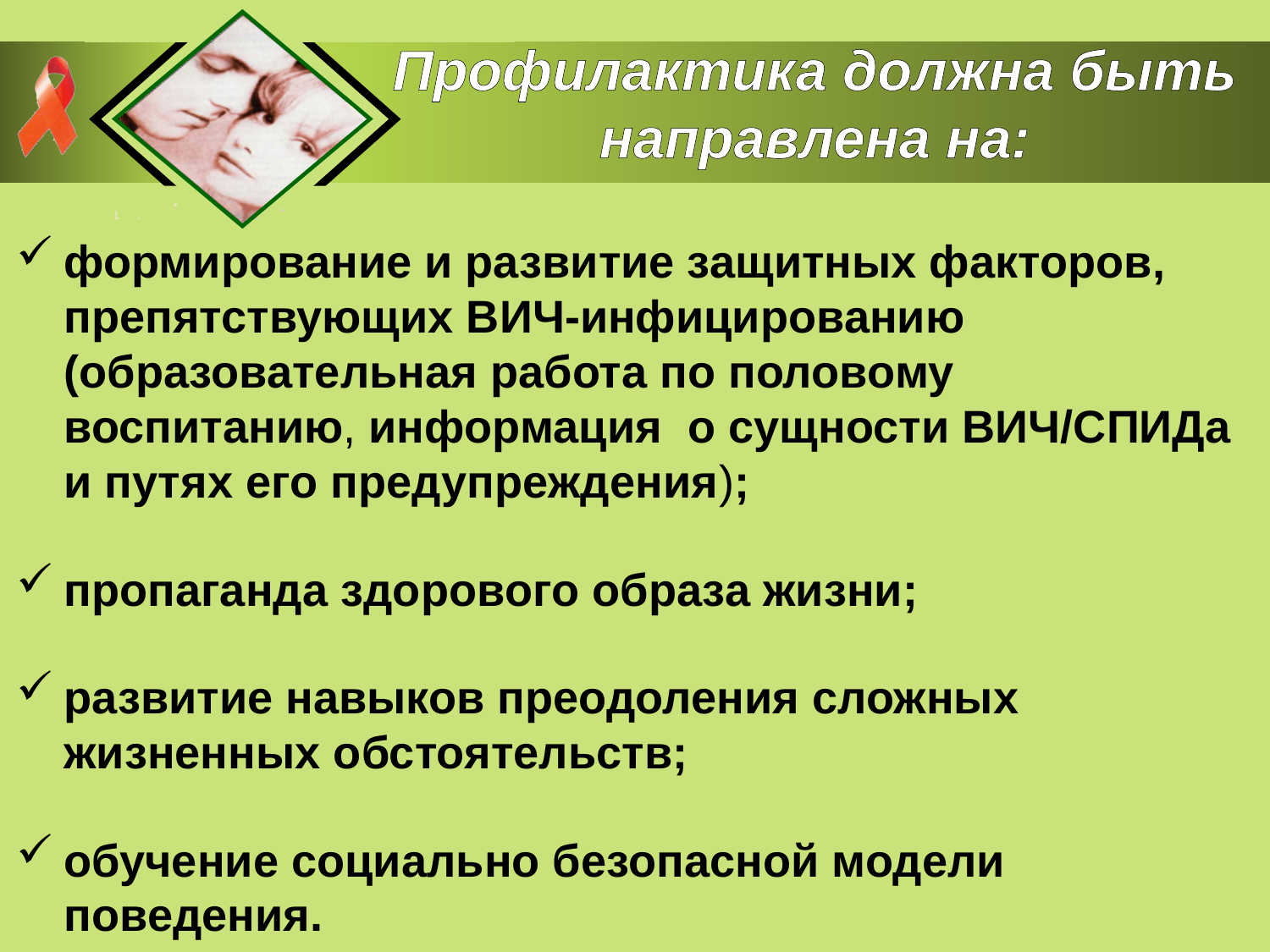

# Профилактика должна быть направлена на:
формирование и развитие защитных факторов, препятствующих ВИЧ-инфицированию (образовательная работа по половому воспитанию, информация  о сущности ВИЧ/СПИДа и путях его предупреждения);
пропаганда здорового образа жизни;
развитие навыков преодоления сложных жизненных обстоятельств;
обучение социально безопасной модели поведения.